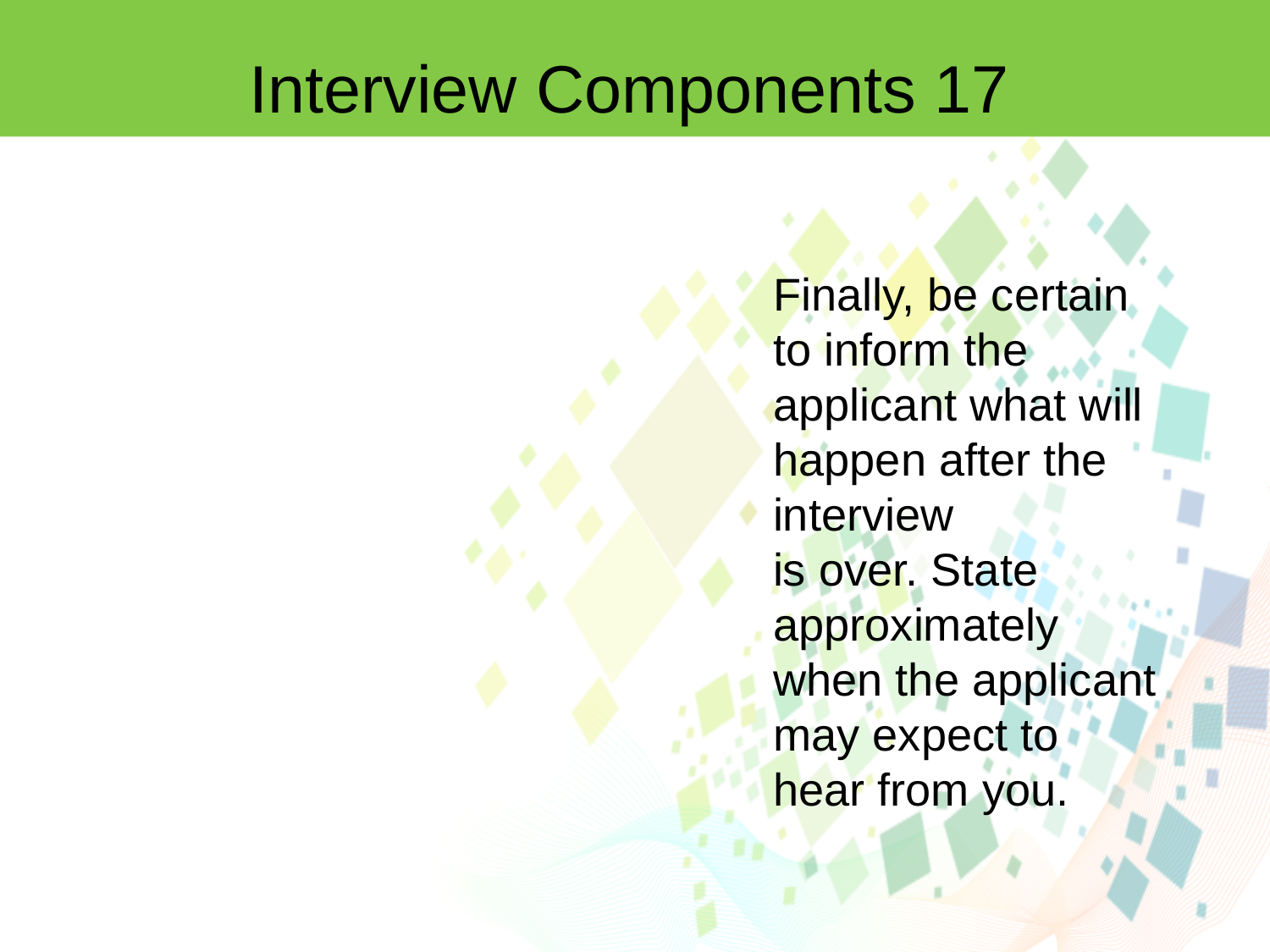

Interview Components 17
Finally, be certain to inform the applicant what will happen after the interview
is over. State approximately when the applicant may expect to hear from you.